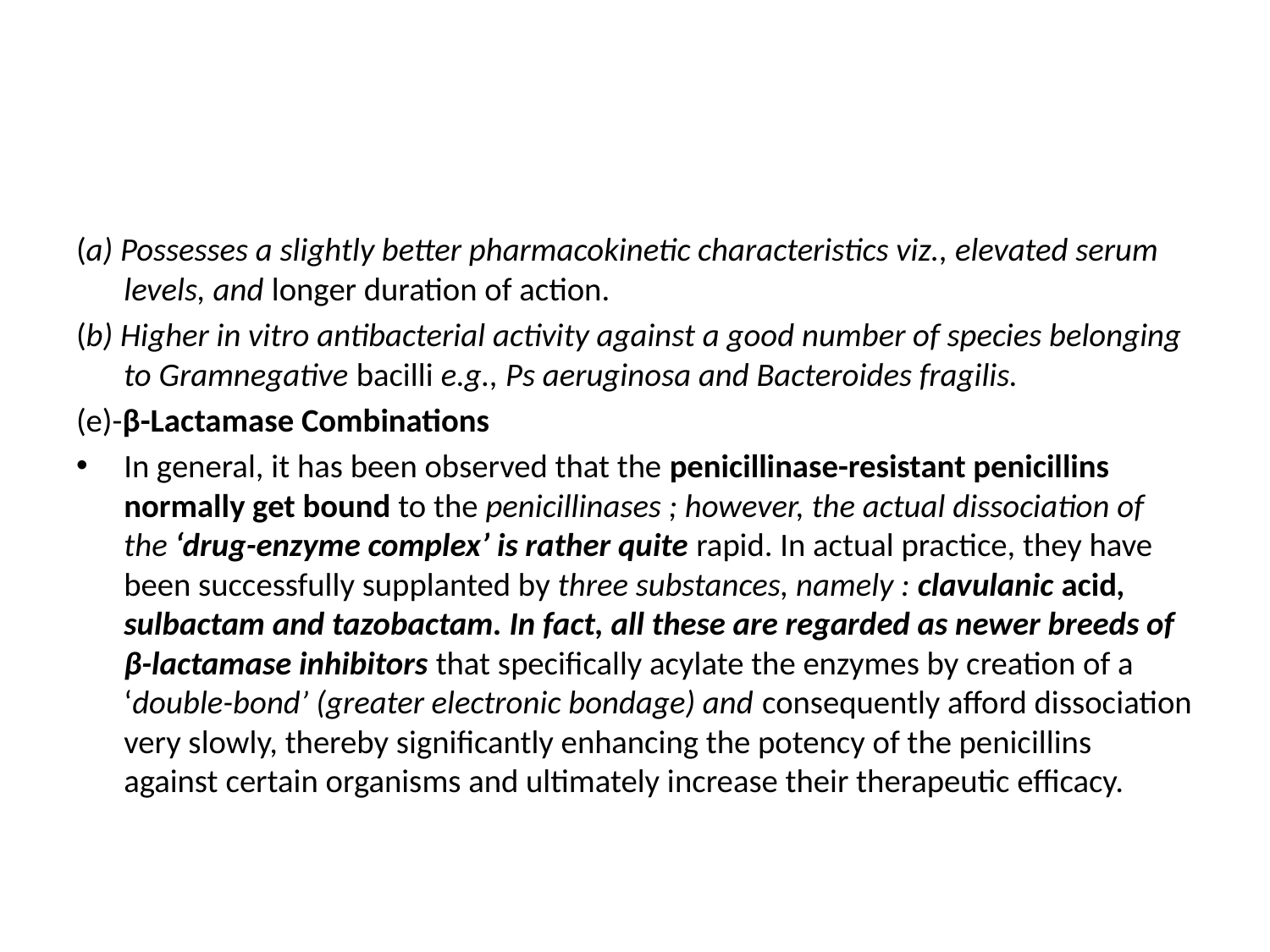

#
(a) Possesses a slightly better pharmacokinetic characteristics viz., elevated serum levels, and longer duration of action.
(b) Higher in vitro antibacterial activity against a good number of species belonging to Gramnegative bacilli e.g., Ps aeruginosa and Bacteroides fragilis.
(e)-β-Lactamase Combinations
In general, it has been observed that the penicillinase-resistant penicillins normally get bound to the penicillinases ; however, the actual dissociation of the ‘drug-enzyme complex’ is rather quite rapid. In actual practice, they have been successfully supplanted by three substances, namely : clavulanic acid, sulbactam and tazobactam. In fact, all these are regarded as newer breeds of β-lactamase inhibitors that specifically acylate the enzymes by creation of a ‘double-bond’ (greater electronic bondage) and consequently afford dissociation very slowly, thereby significantly enhancing the potency of the penicillins against certain organisms and ultimately increase their therapeutic efficacy.